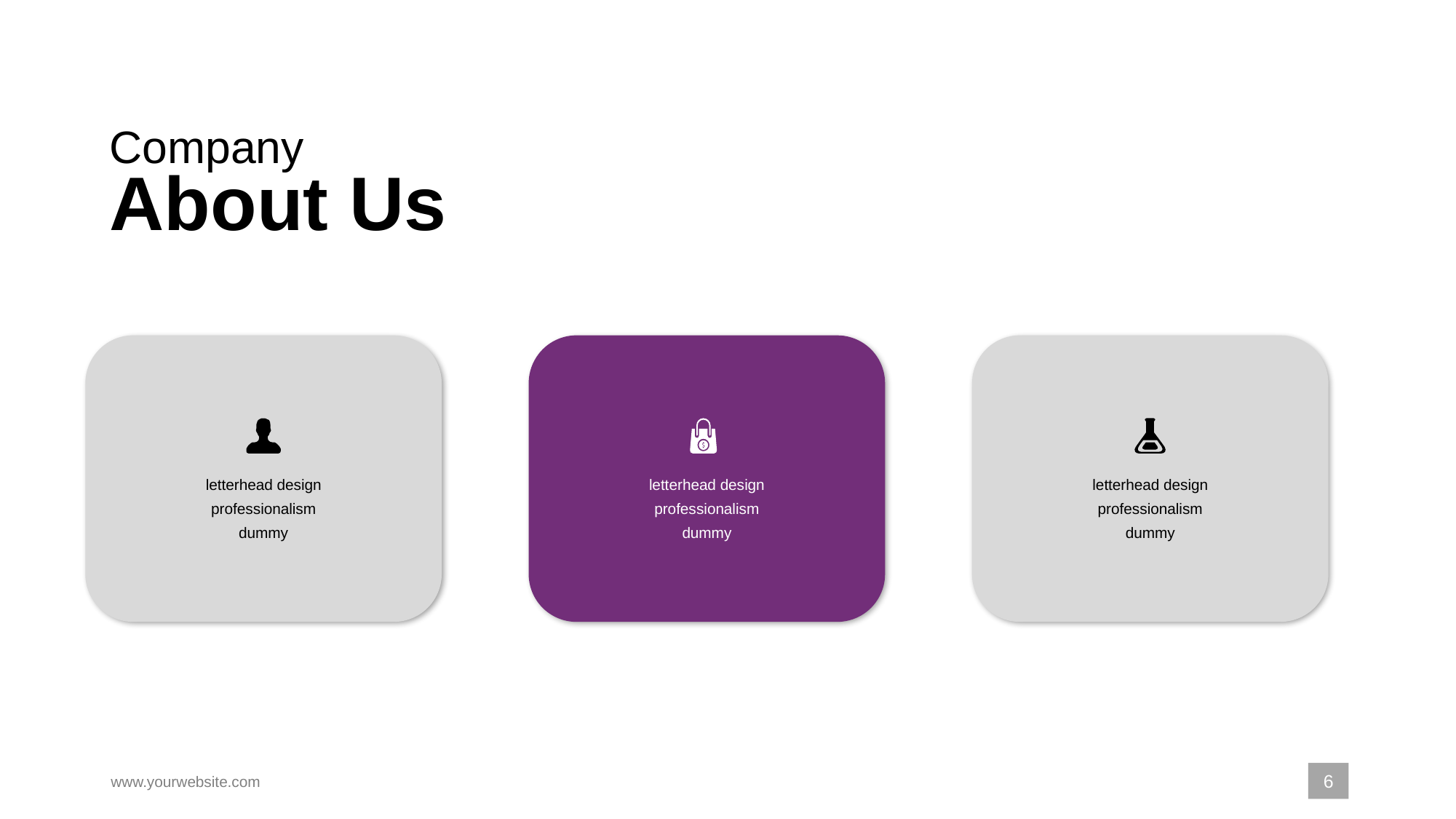

Company
About Us

letterhead design professionalism dummy

letterhead design professionalism dummy

letterhead design professionalism dummy
6
www.yourwebsite.com